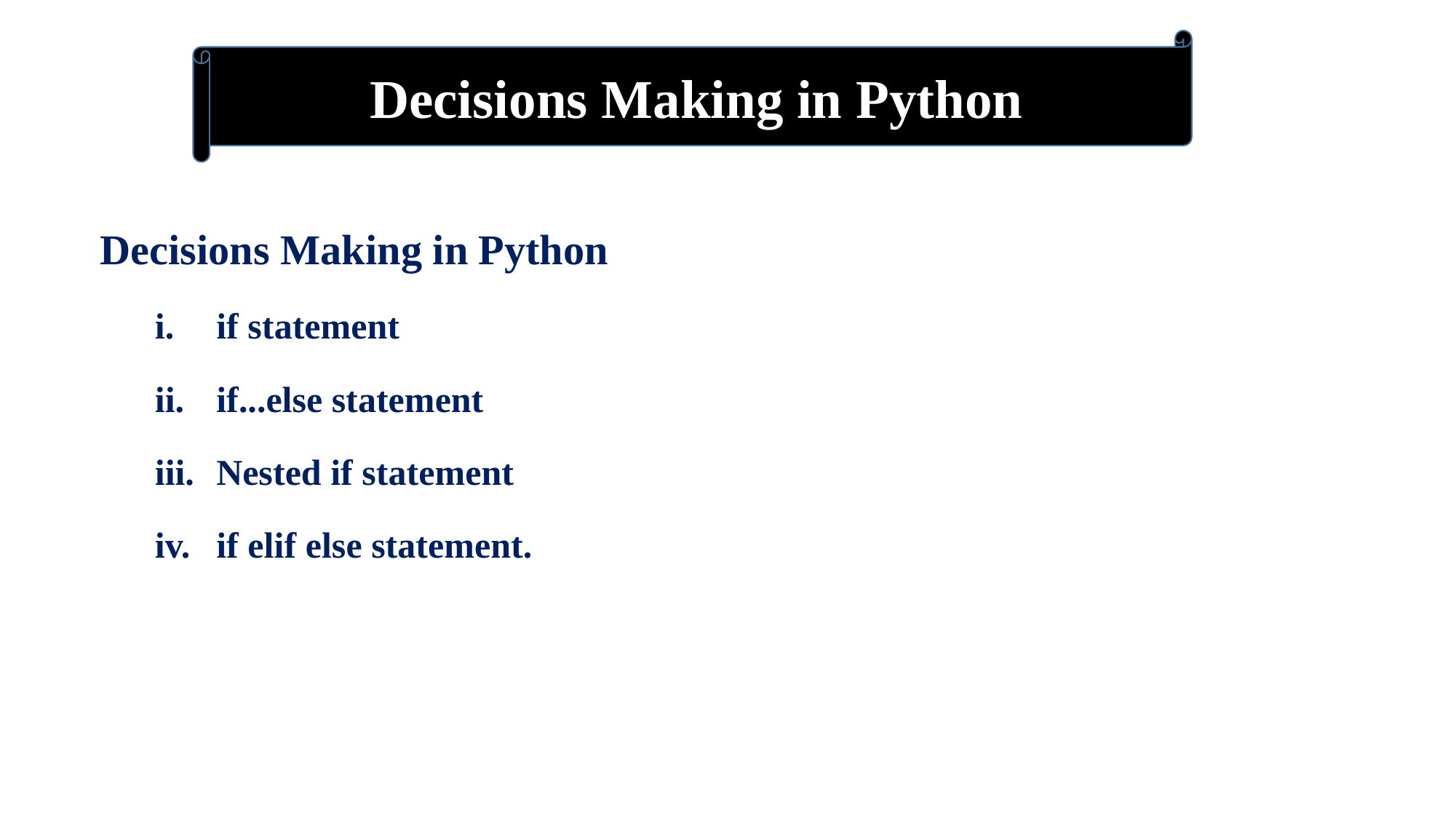

Decisions Making in Python
Decisions Making in Python
if statement
if...else statement
Nested if statement
if elif else statement.